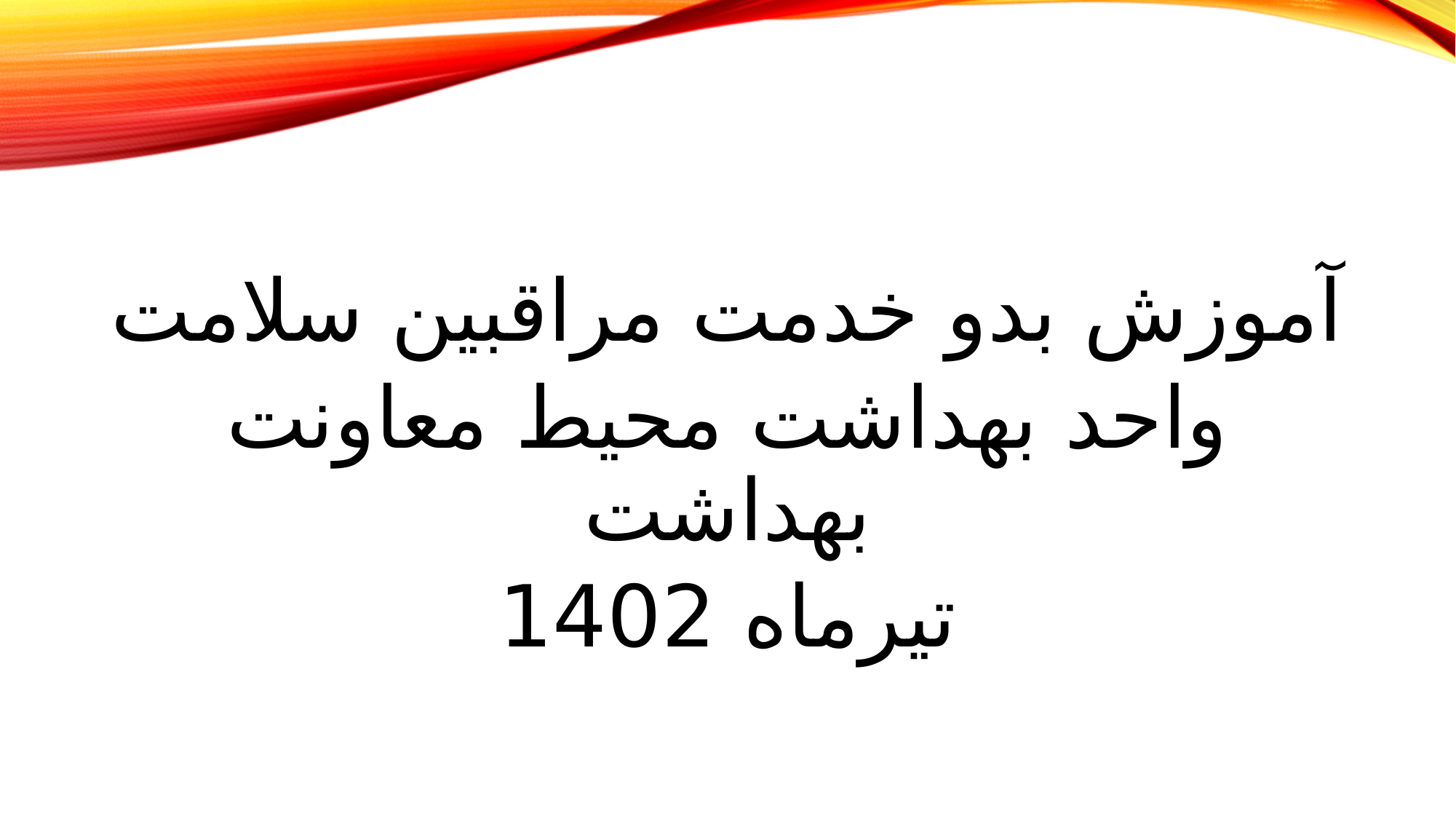

آموزش بدو خدمت مراقبین سلامت
واحد بهداشت محیط معاونت بهداشت
تیرماه 1402